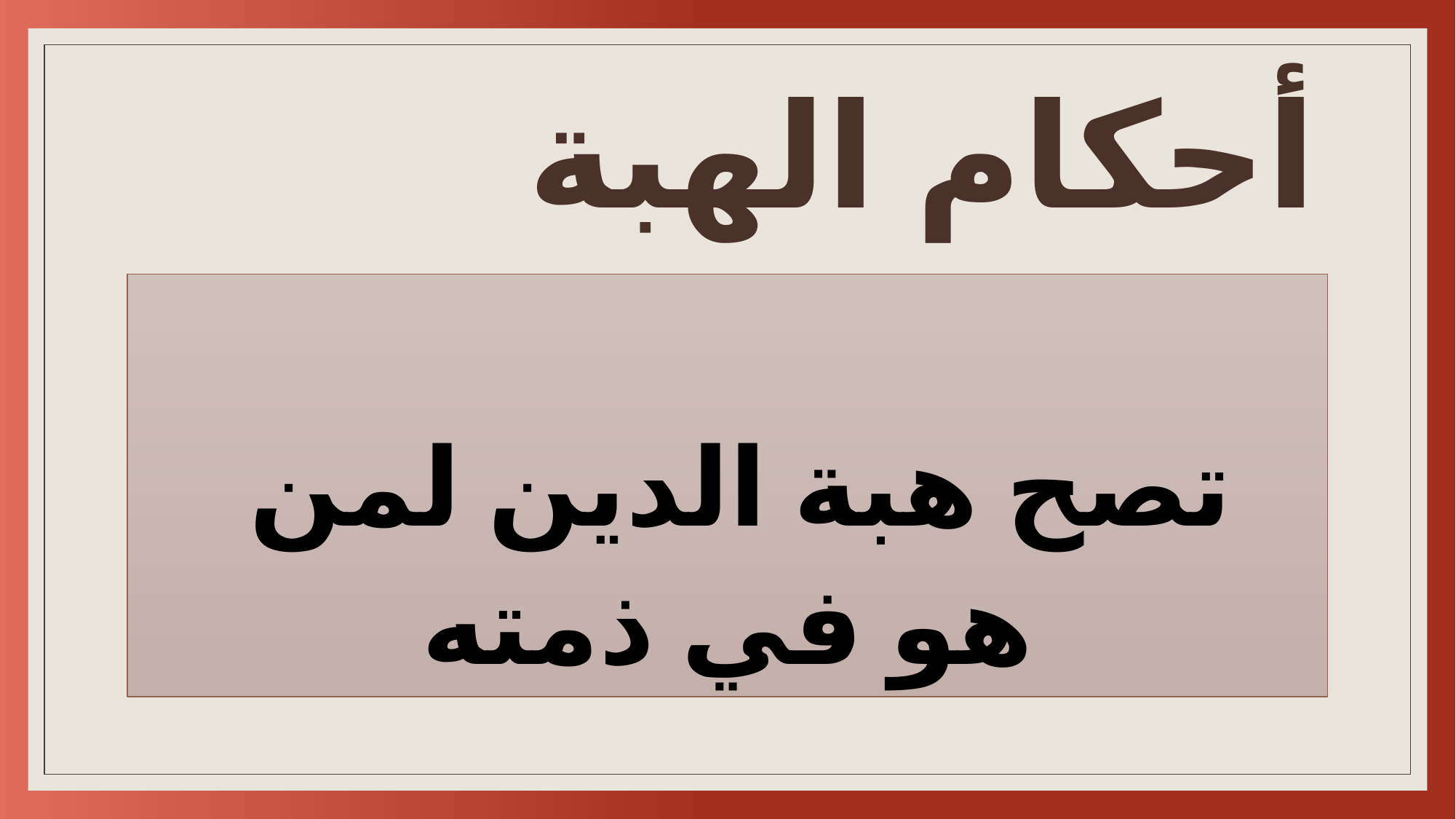

# أحكام الهبة

تصح هبة الدين لمن
هو في ذمته